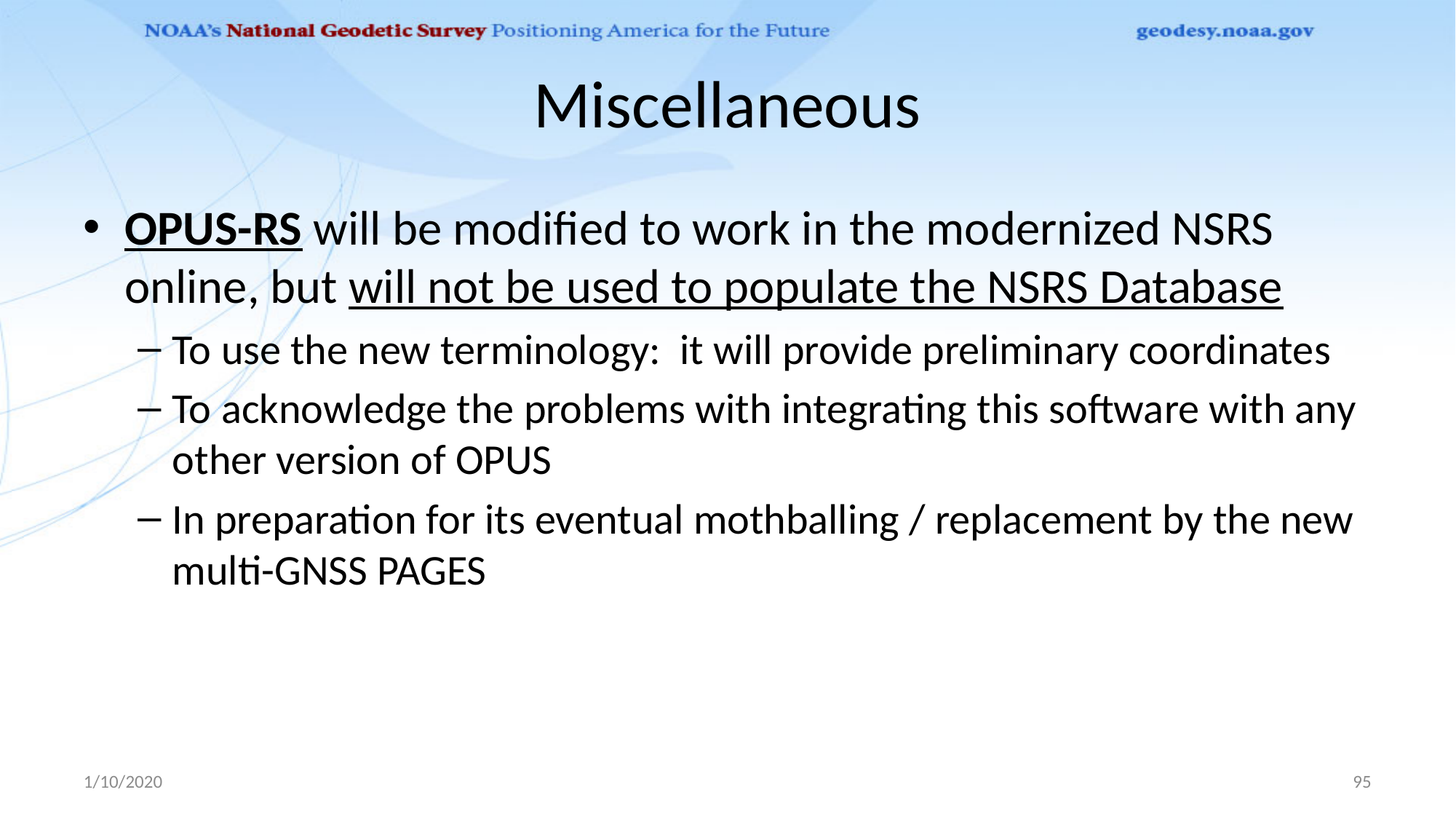

# Miscellaneous
OPUS-RS will be modified to work in the modernized NSRS online, but will not be used to populate the NSRS Database
To use the new terminology:  it will provide preliminary coordinates
To acknowledge the problems with integrating this software with any other version of OPUS
In preparation for its eventual mothballing / replacement by the new multi-GNSS PAGES
1/10/2020
95